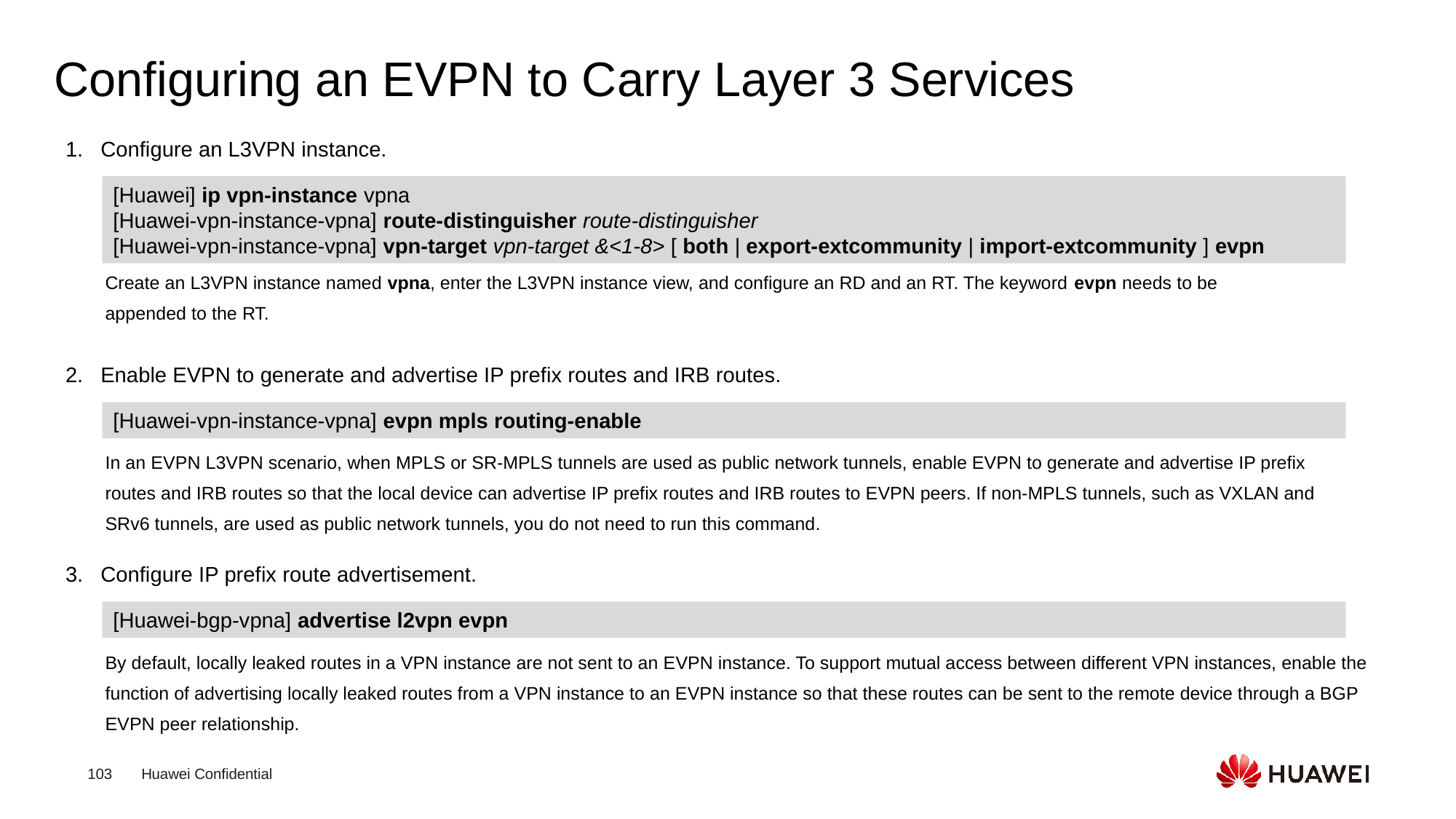

# Configuring an EVPN to Carry Layer 3 Services
Configure an L3VPN instance.
[Huawei] ip vpn-instance vpna
[Huawei-vpn-instance-vpna] route-distinguisher route-distinguisher
[Huawei-vpn-instance-vpna] vpn-target vpn-target &<1-8> [ both | export-extcommunity | import-extcommunity ] evpn
Create an L3VPN instance named vpna, enter the L3VPN instance view, and configure an RD and an RT. The keyword evpn needs to be appended to the RT.
Enable EVPN to generate and advertise IP prefix routes and IRB routes.
[Huawei-vpn-instance-vpna] evpn mpls routing-enable
In an EVPN L3VPN scenario, when MPLS or SR-MPLS tunnels are used as public network tunnels, enable EVPN to generate and advertise IP prefix routes and IRB routes so that the local device can advertise IP prefix routes and IRB routes to EVPN peers. If non-MPLS tunnels, such as VXLAN and SRv6 tunnels, are used as public network tunnels, you do not need to run this command.
Configure IP prefix route advertisement.
[Huawei-bgp-vpna] advertise l2vpn evpn
By default, locally leaked routes in a VPN instance are not sent to an EVPN instance. To support mutual access between different VPN instances, enable the function of advertising locally leaked routes from a VPN instance to an EVPN instance so that these routes can be sent to the remote device through a BGP EVPN peer relationship.